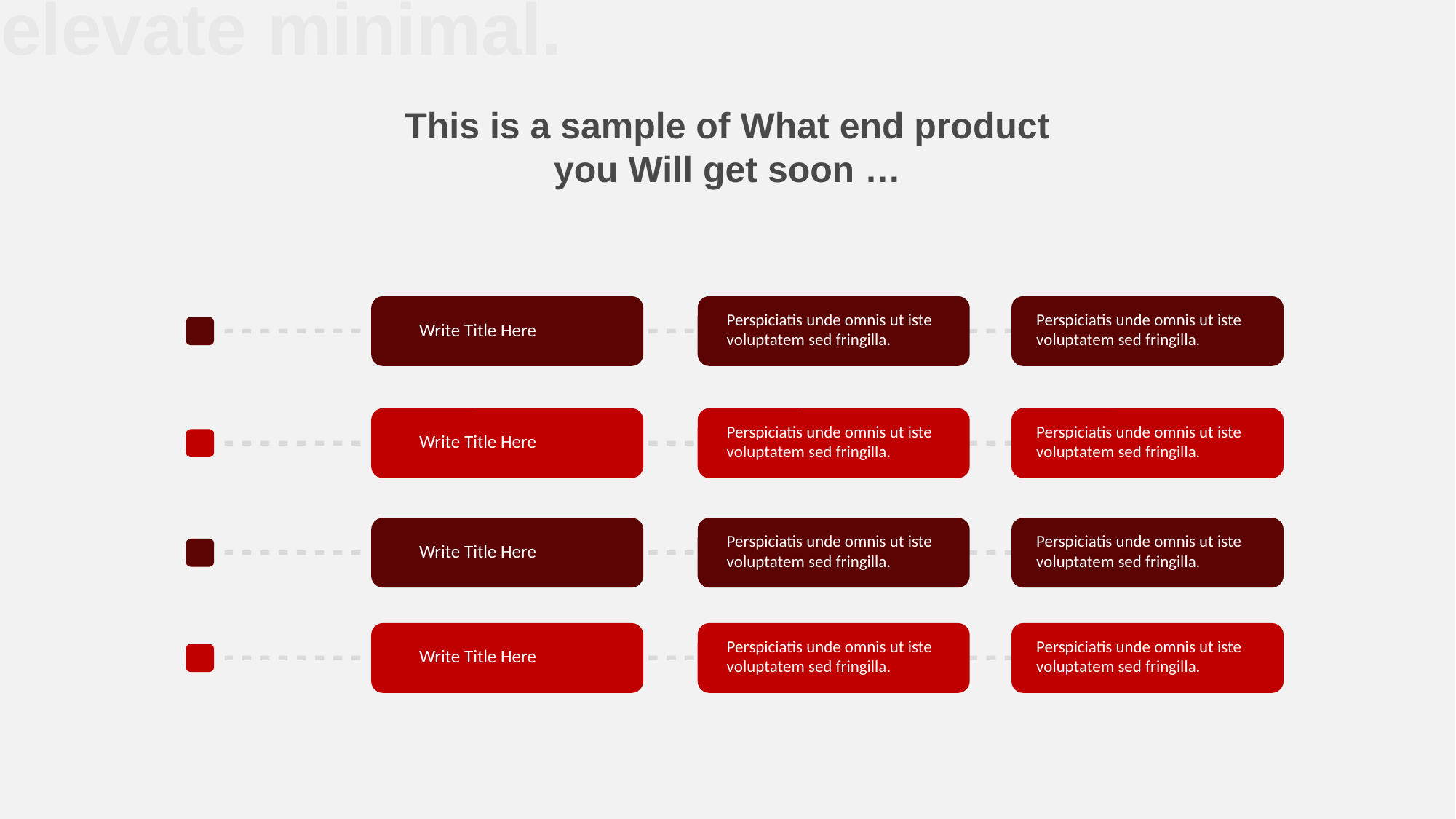

elevate minimal.
This is a sample of What end product you Will get soon …

Perspiciatis unde omnis ut iste voluptatem sed fringilla.
Perspiciatis unde omnis ut iste voluptatem sed fringilla.
Write Title Here

Perspiciatis unde omnis ut iste voluptatem sed fringilla.
Perspiciatis unde omnis ut iste voluptatem sed fringilla.
Write Title Here

Perspiciatis unde omnis ut iste voluptatem sed fringilla.
Perspiciatis unde omnis ut iste voluptatem sed fringilla.
Write Title Here

Perspiciatis unde omnis ut iste voluptatem sed fringilla.
Perspiciatis unde omnis ut iste voluptatem sed fringilla.
Write Title Here